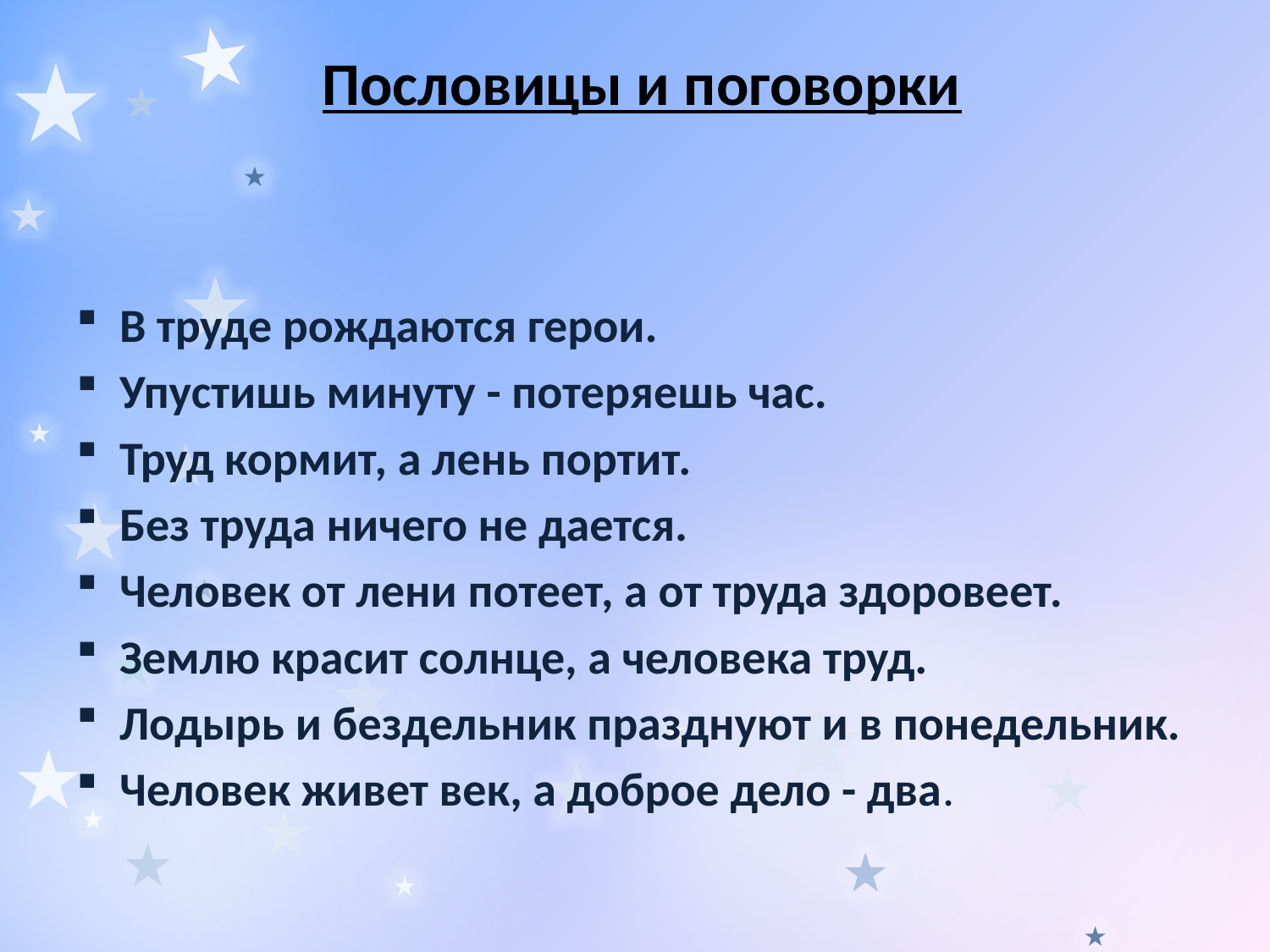

# Пословицы и поговорки

В труде рождаются герои.
Упустишь минуту - потеряешь час.
Труд кормит, а лень портит.
Без труда ничего не дается.
Человек от лени потеет, а от труда здоровеет.
Землю красит солнце, а человека труд.
Лодырь и бездельник празднуют и в понедельник.
Человек живет век, а доброе дело - два.